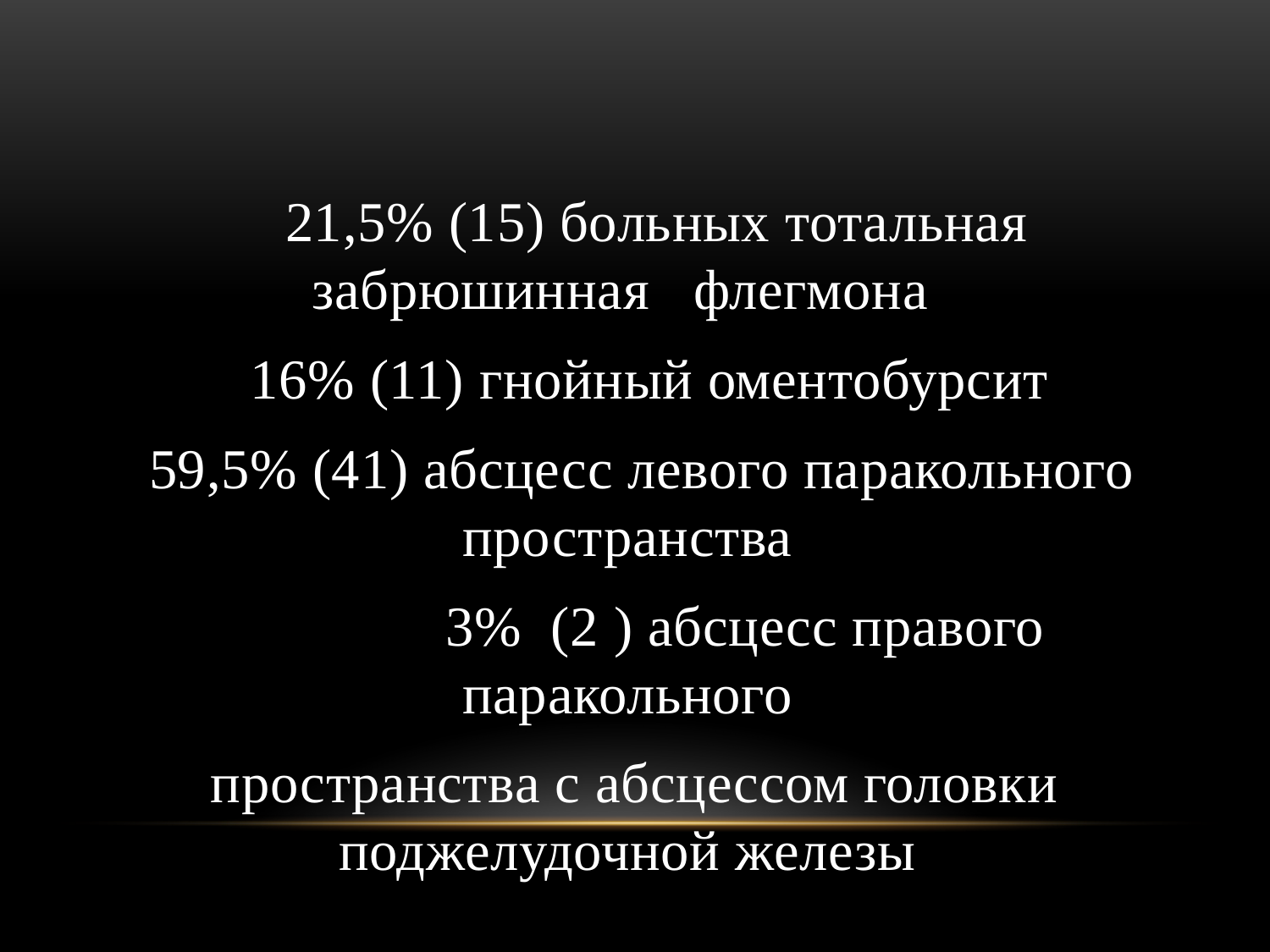

21,5% (15) больных тотальная забрюшинная   флегмона
   16% (11) гнойный оментобурсит
 59,5% (41) абсцесс левого паракольного пространства
               3%  (2 ) абсцесс правого паракольного
пространства с абсцессом головки поджелудочной железы
#